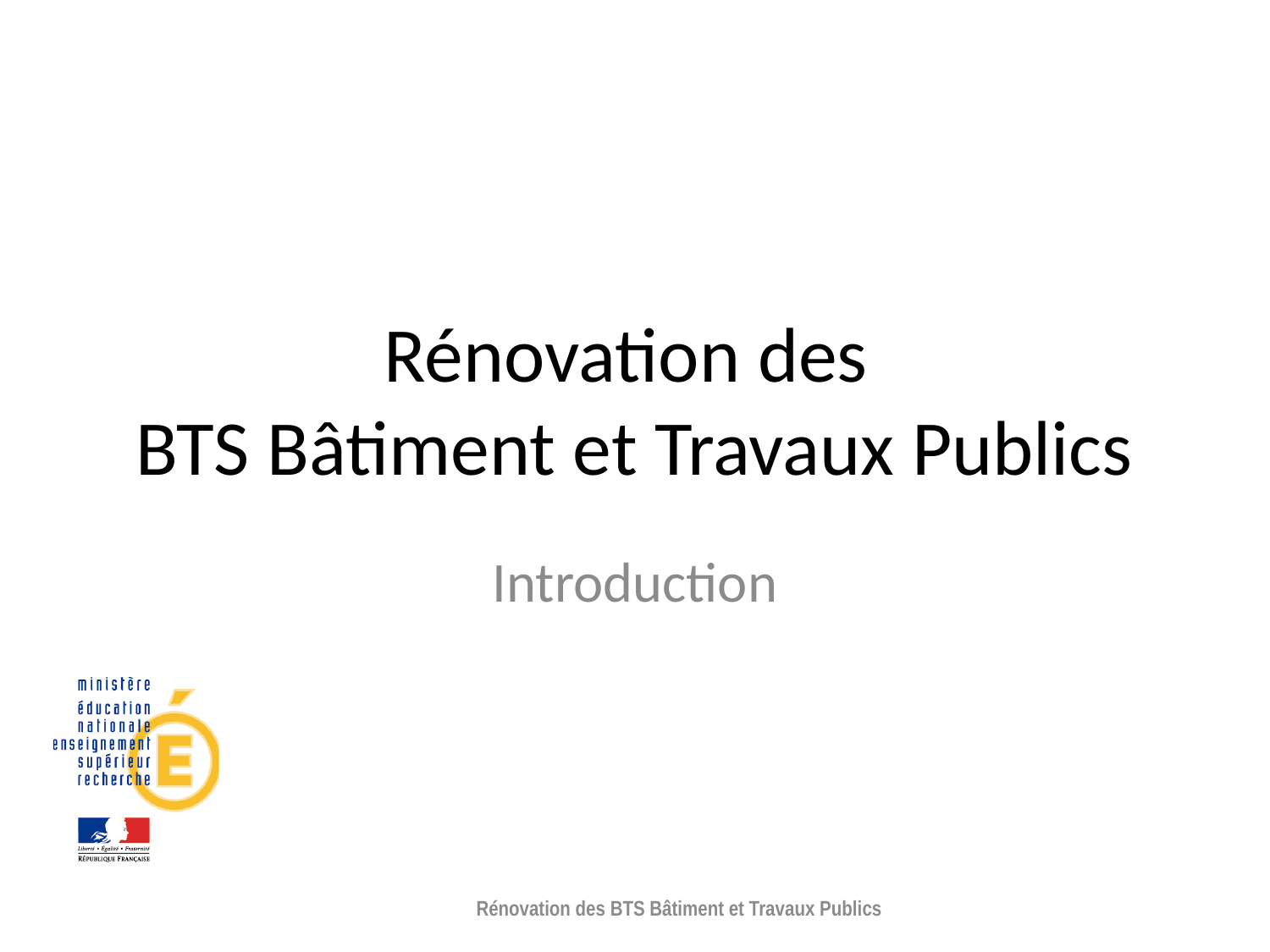

# Rénovation des BTS Bâtiment et Travaux Publics
Introduction
Rénovation des BTS Bâtiment et Travaux Publics